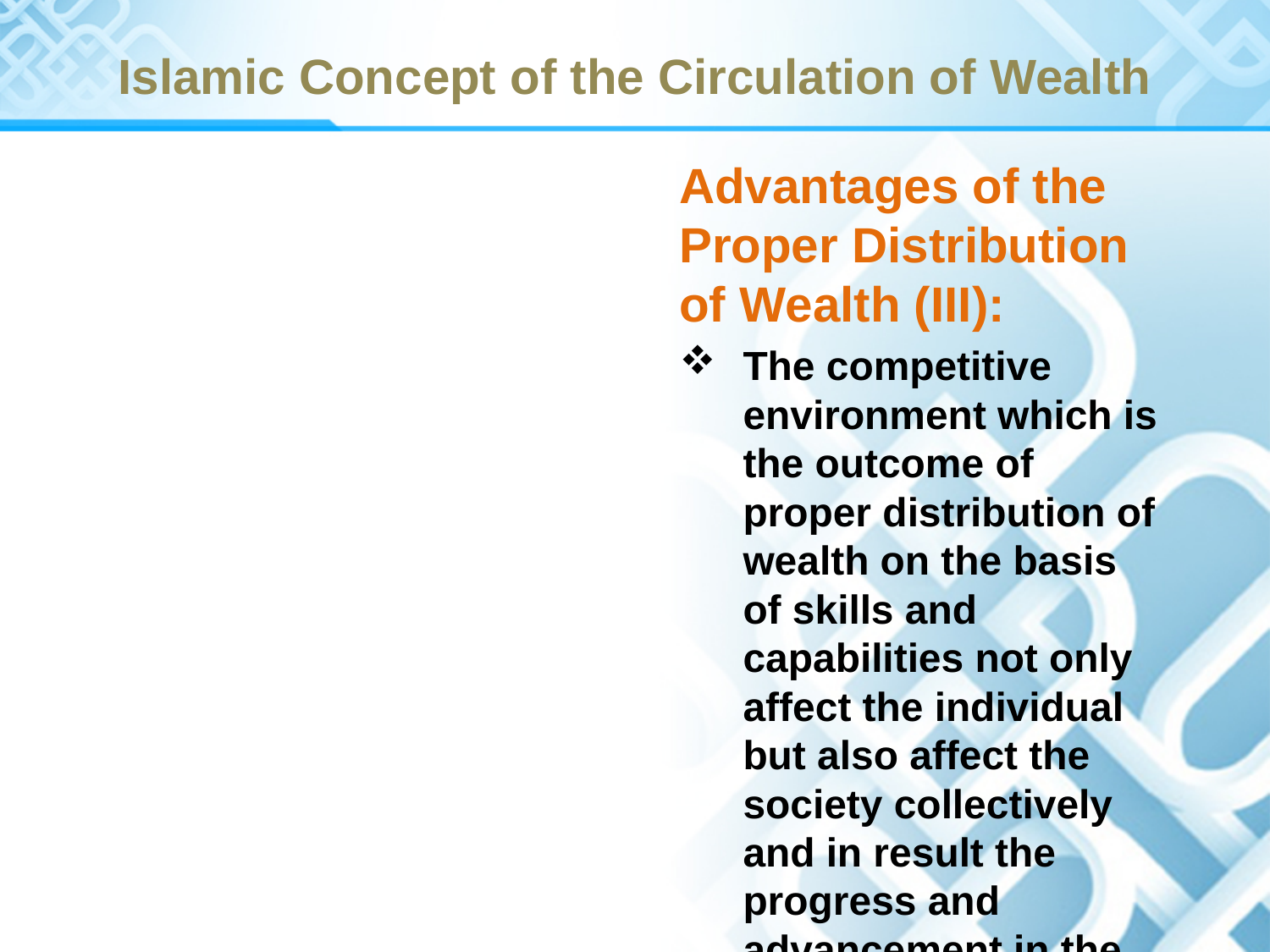

# Islamic Concept of the Circulation of Wealth
Advantages of the Proper Distribution of Wealth (III):
The competitive environment which is the outcome of proper distribution of wealth on the basis of skills and capabilities not only affect the individual but also affect the society collectively and in result the progress and advancement in the society is observed.